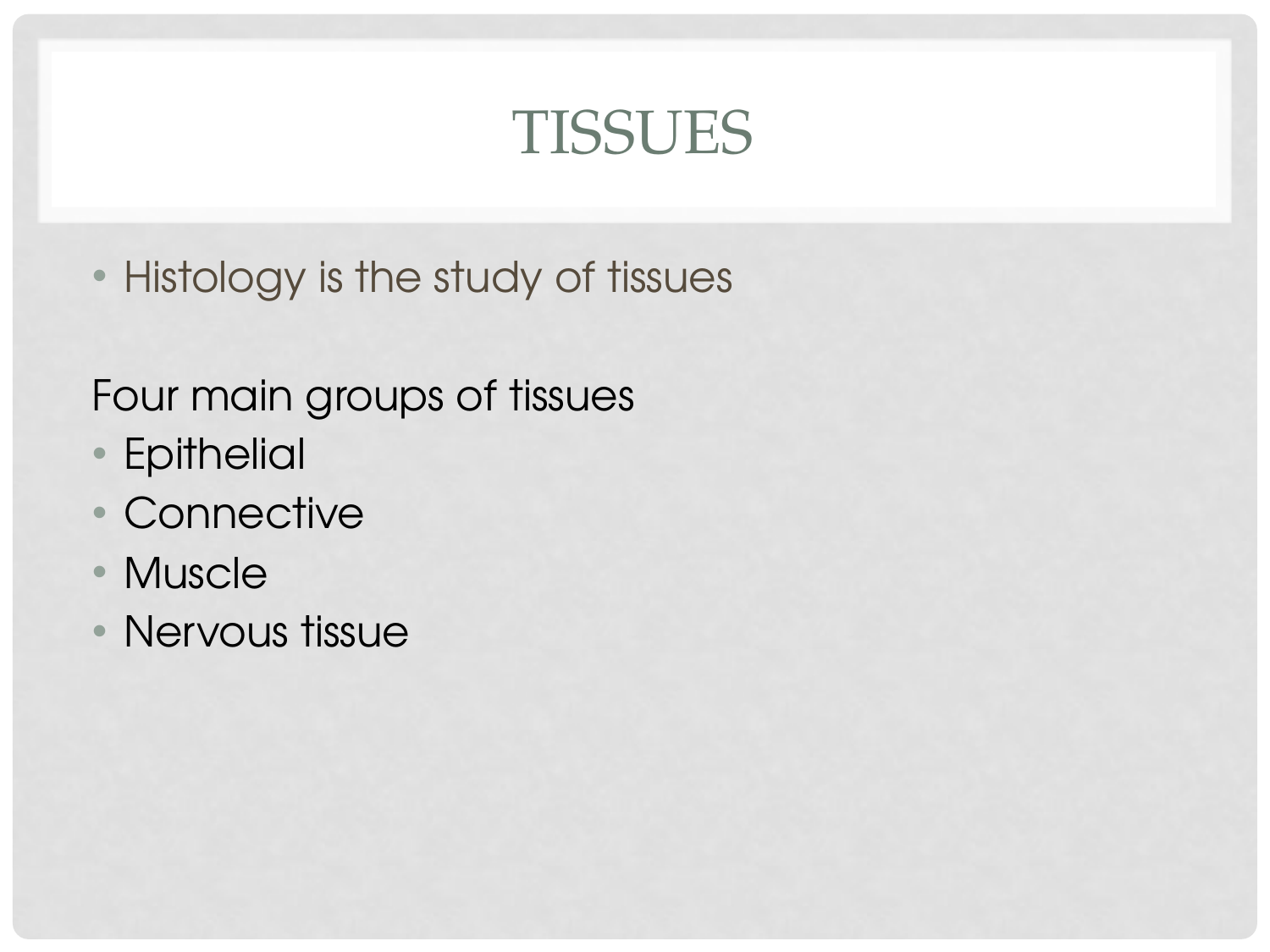

# tissues
Histology is the study of tissues

Four main groups of tissues
Epithelial
Connective
Muscle
Nervous tissue